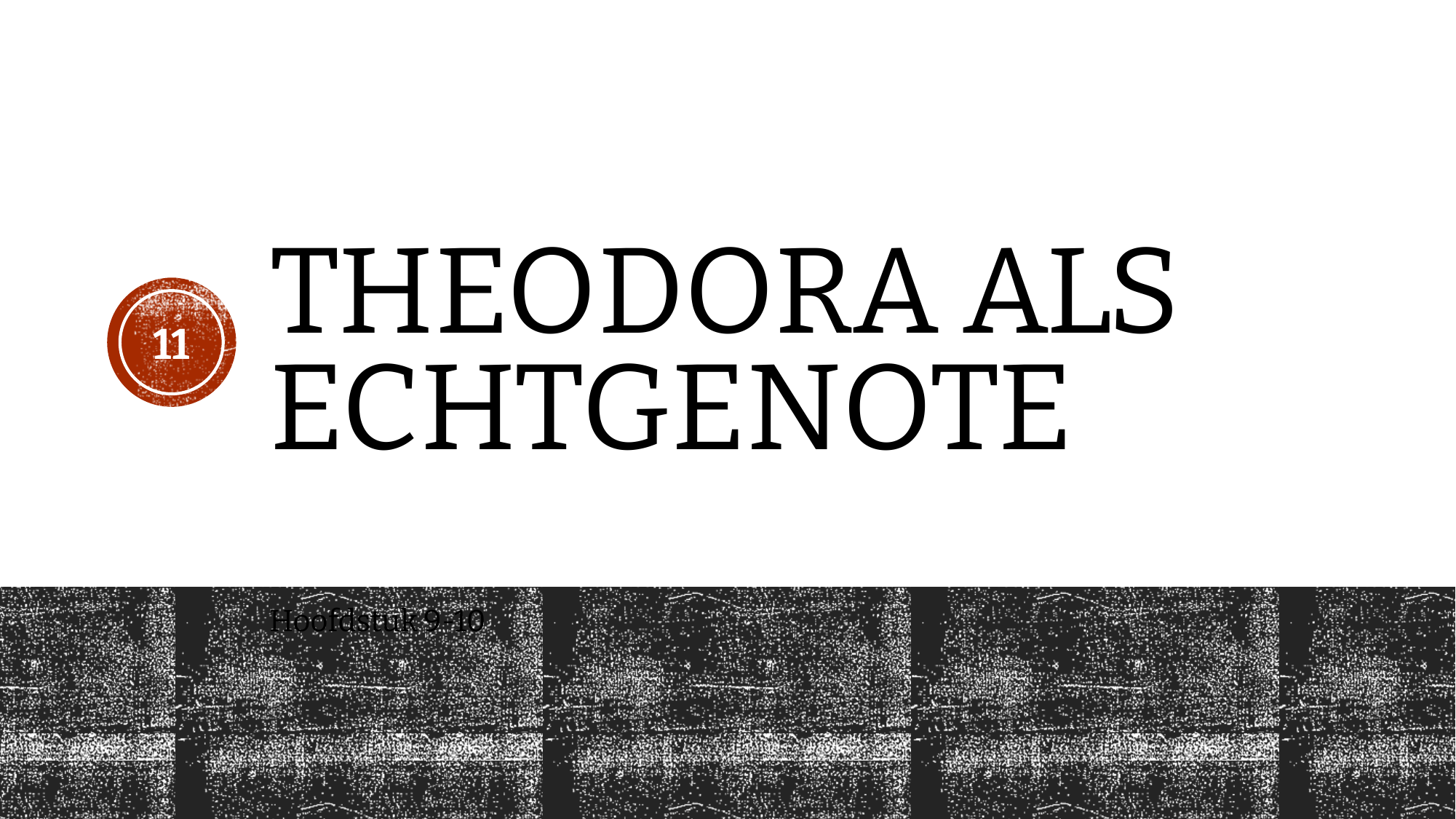

# Theodora als echtgenote
11
Hoofdstuk 9-10